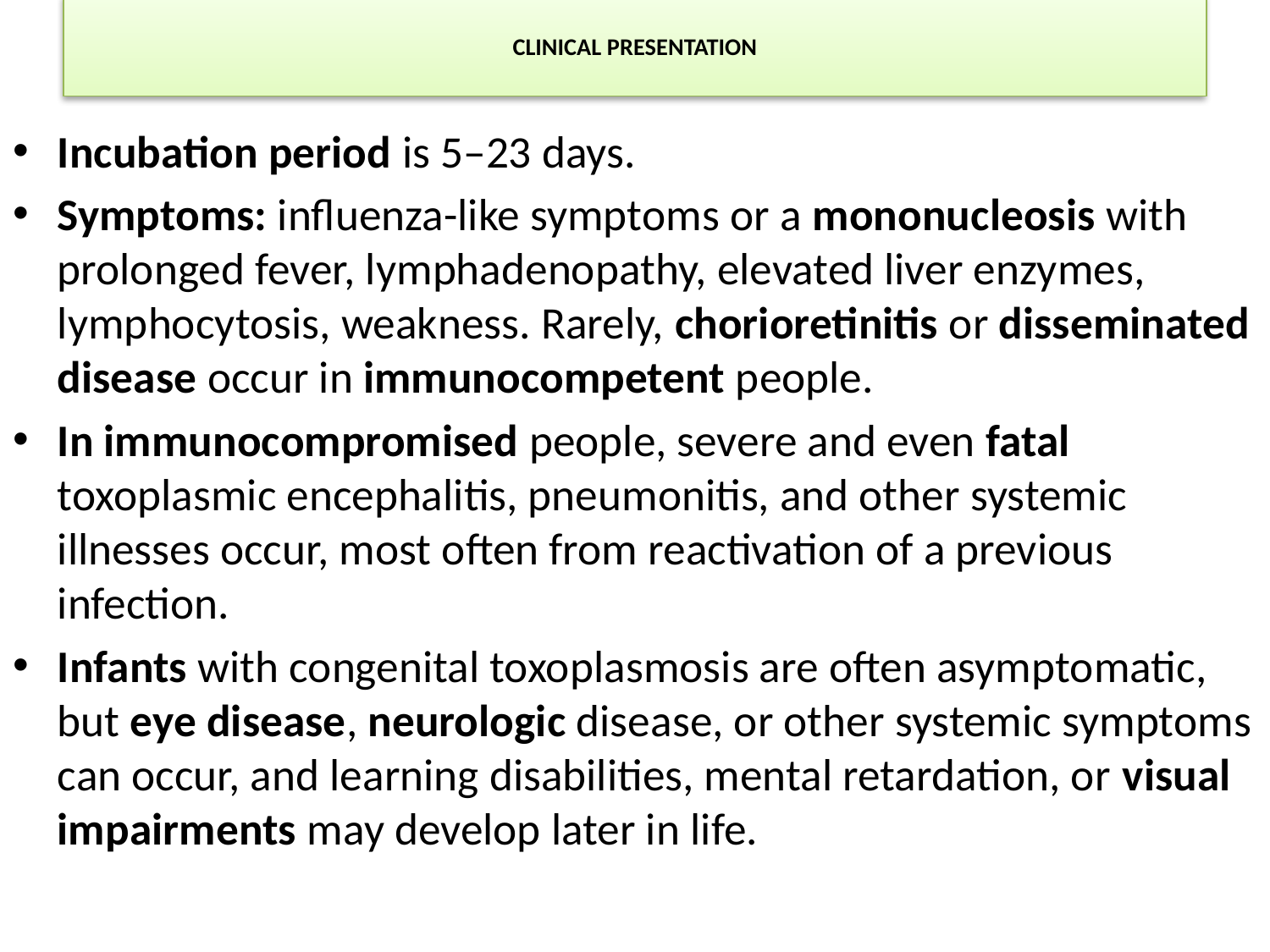

# CLINICAL PRESENTATION
Incubation period is 5–23 days.
Symptoms: influenza-like symptoms or a mononucleosis with prolonged fever, lymphadenopathy, elevated liver enzymes, lymphocytosis, weakness. Rarely, chorioretinitis or disseminated disease occur in immunocompetent people.
In immunocompromised people, severe and even fatal toxoplasmic encephalitis, pneumonitis, and other systemic illnesses occur, most often from reactivation of a previous infection.
Infants with congenital toxoplasmosis are often asymptomatic, but eye disease, neurologic disease, or other systemic symptoms can occur, and learning disabilities, mental retardation, or visual impairments may develop later in life.